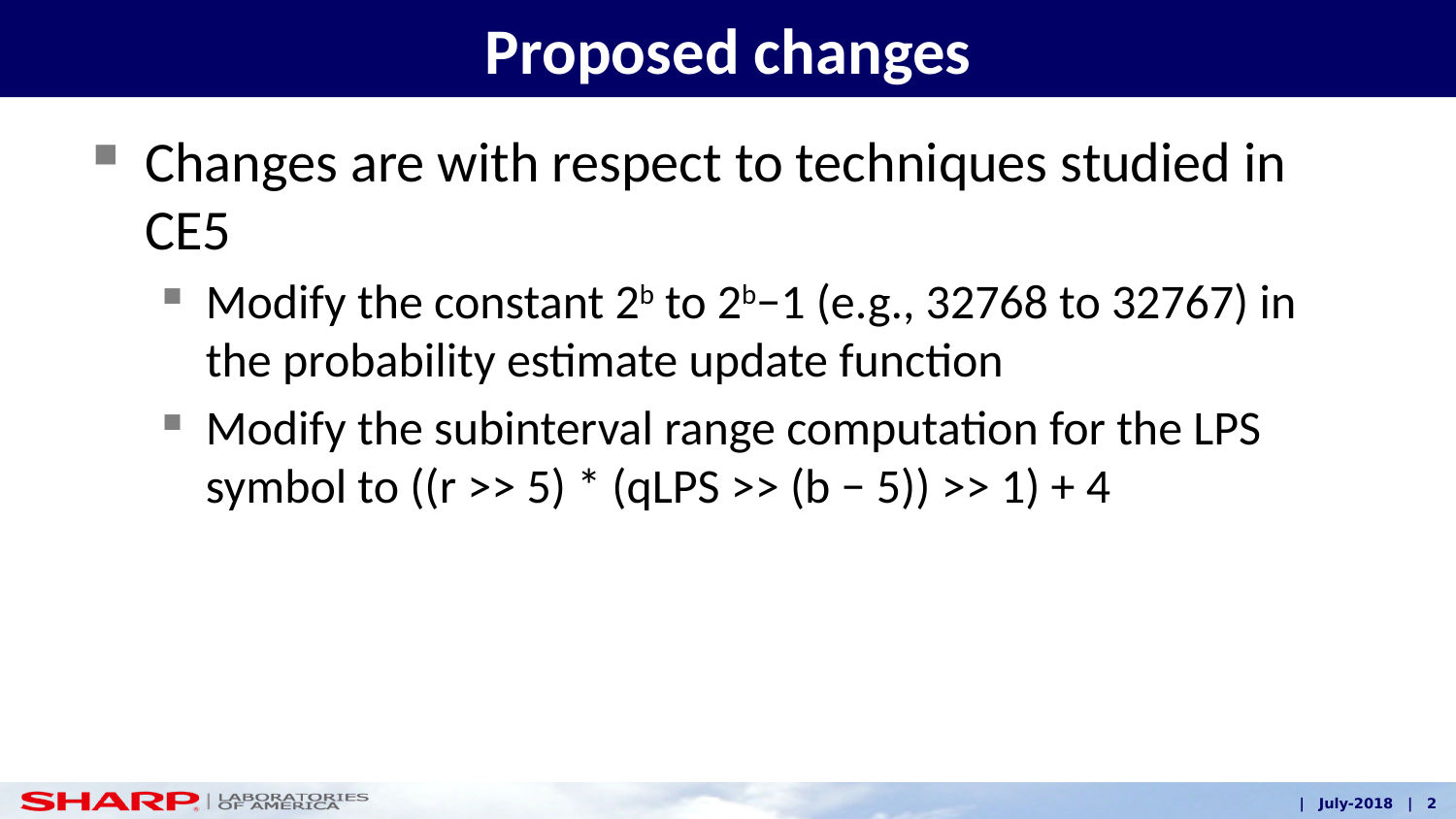

# Proposed changes
Changes are with respect to techniques studied in CE5
Modify the constant 2b to 2b−1 (e.g., 32768 to 32767) in the probability estimate update function
Modify the subinterval range computation for the LPS symbol to ((r >> 5) * (qLPS >> (b − 5)) >> 1) + 4